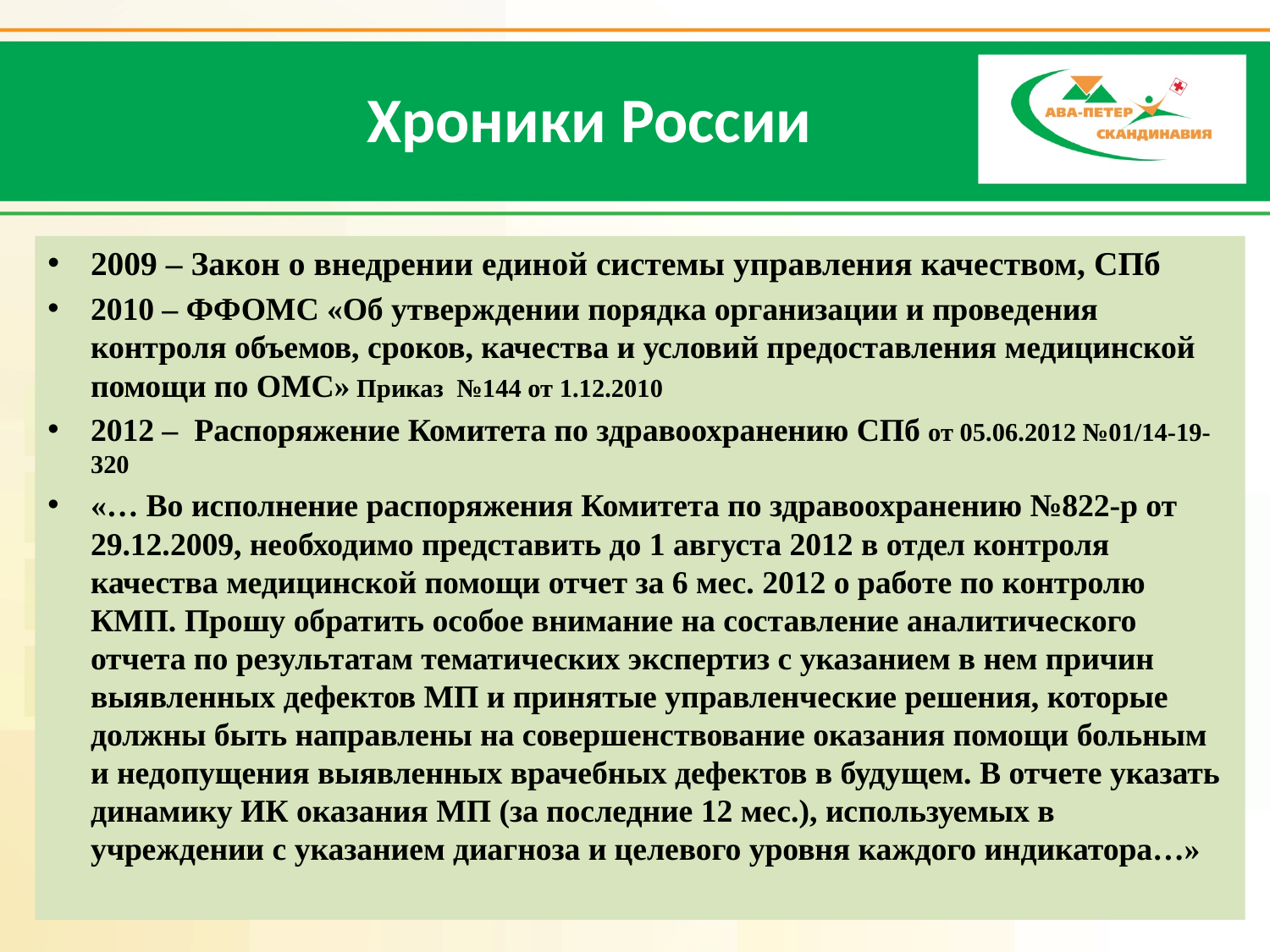

# Хроники России
2009 – Закон о внедрении единой системы управления качеством, СПб
2010 – ФФОМС «Об утверждении порядка организации и проведения контроля объемов, сроков, качества и условий предоставления медицинской помощи по ОМС» Приказ  №144 от 1.12.2010
2012 –  Распоряжение Комитета по здравоохранению СПб от 05.06.2012 №01/14-19-320
«… Во исполнение распоряжения Комитета по здравоохранению №822-р от 29.12.2009, необходимо представить до 1 августа 2012 в отдел контроля качества медицинской помощи отчет за 6 мес. 2012 о работе по контролю КМП. Прошу обратить особое внимание на составление аналитического отчета по результатам тематических экспертиз с указанием в нем причин выявленных дефектов МП и принятые управленческие решения, которые должны быть направлены на совершенствование оказания помощи больным и недопущения выявленных врачебных дефектов в будущем. В отчете указать динамику ИК оказания МП (за последние 12 мес.), используемых в учреждении с указанием диагноза и целевого уровня каждого индикатора…»

18